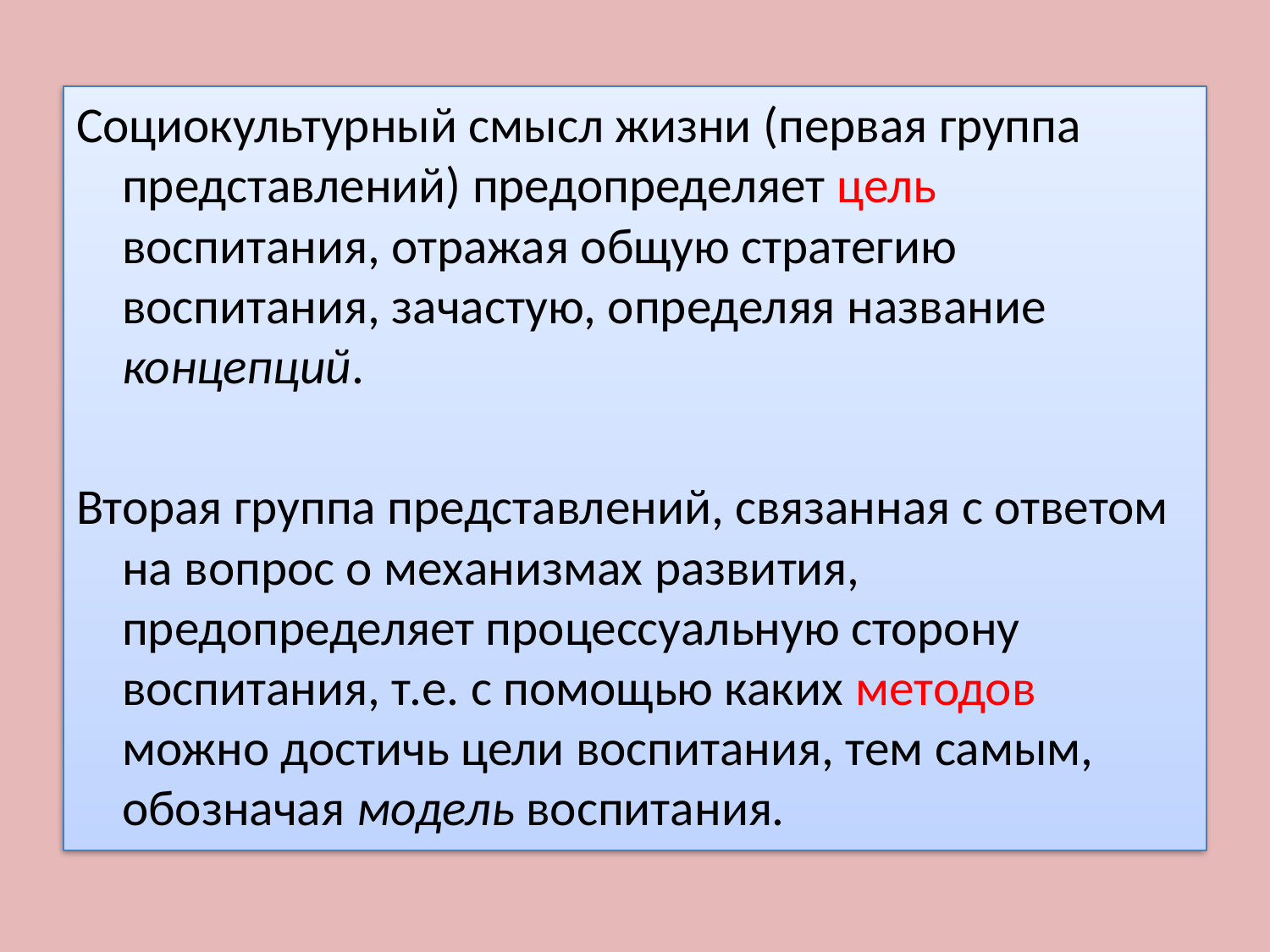

Социокультурный смысл жизни (первая группа представлений) предопределяет цель воспитания, отражая общую стратегию воспитания, зачастую, определяя название концепций.

Вторая группа представлений, связанная с ответом на вопрос о механизмах развития, предопределяет процессуальную сторону воспитания, т.е. с помощью каких методов можно достичь цели воспитания, тем самым, обозначая модель воспитания.